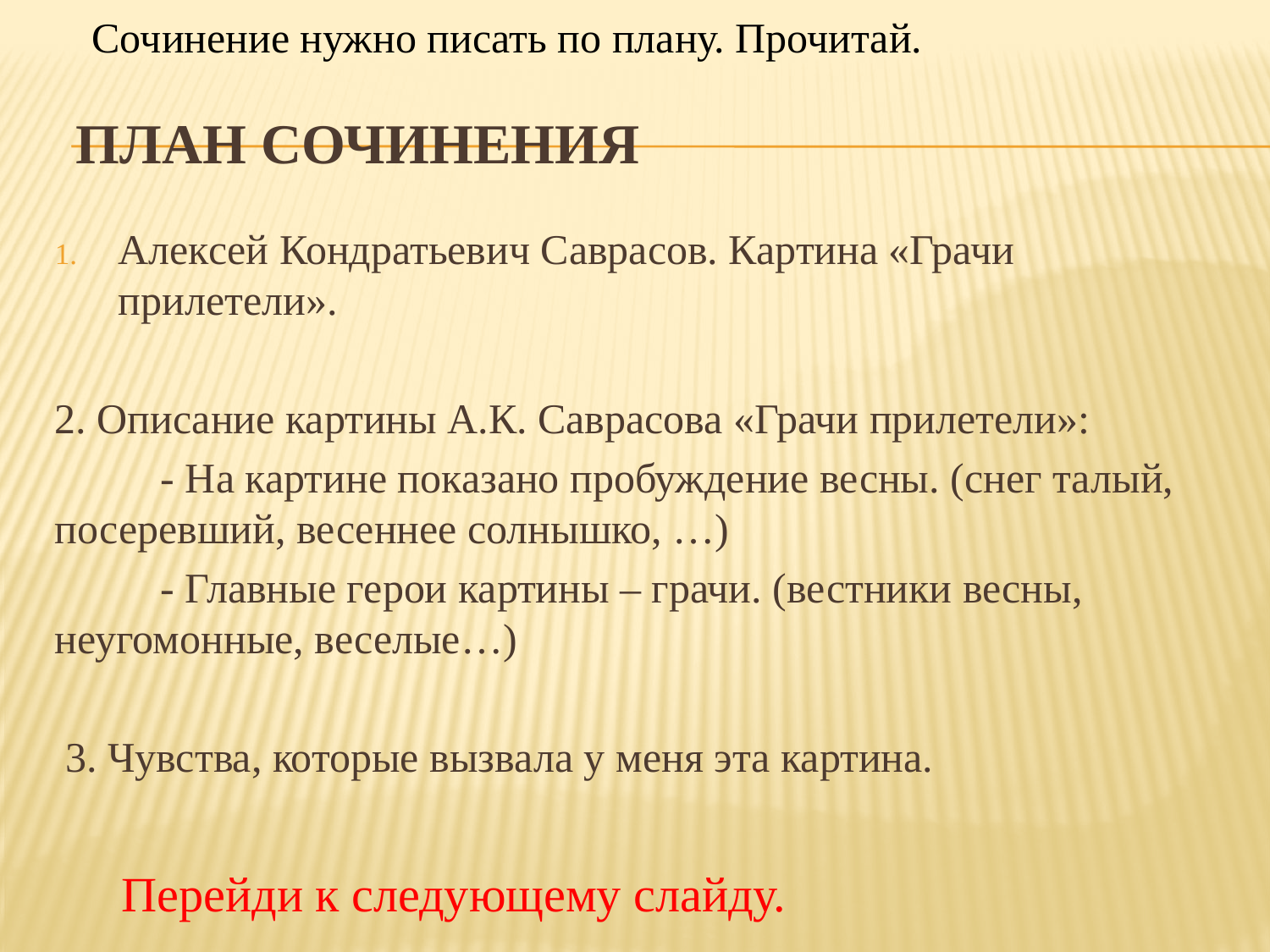

Сочинение нужно писать по плану. Прочитай.
# План сочинения
Алексей Кондратьевич Саврасов. Картина «Грачи прилетели».

2. Описание картины А.К. Саврасова «Грачи прилетели»:
          - На картине показано пробуждение весны. (снег талый, посеревший, весеннее солнышко, …)
          - Главные герои картины – грачи. (вестники весны, неугомонные, веселые…)

 3. Чувства, которые вызвала у меня эта картина.
Перейди к следующему слайду.